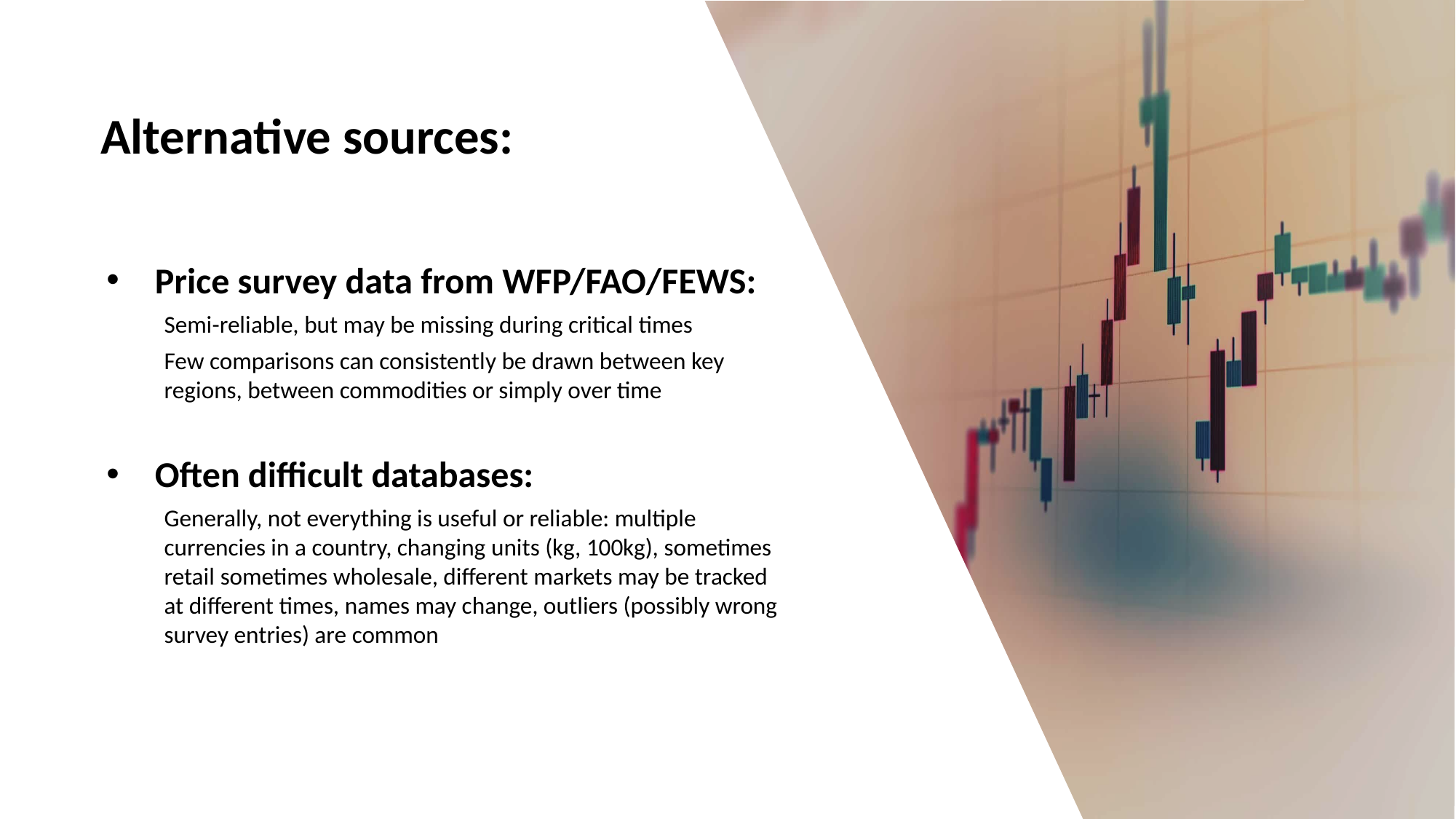

Alternative sources:

Price survey data from WFP/FAO/FEWS:
Semi-reliable, but may be missing during critical times
Few comparisons can consistently be drawn between key regions, between commodities or simply over time

Often difficult databases:
Generally, not everything is useful or reliable: multiple currencies in a country, changing units (kg, 100kg), sometimes retail sometimes wholesale, different markets may be tracked at different times, names may change, outliers (possibly wrong survey entries) are common